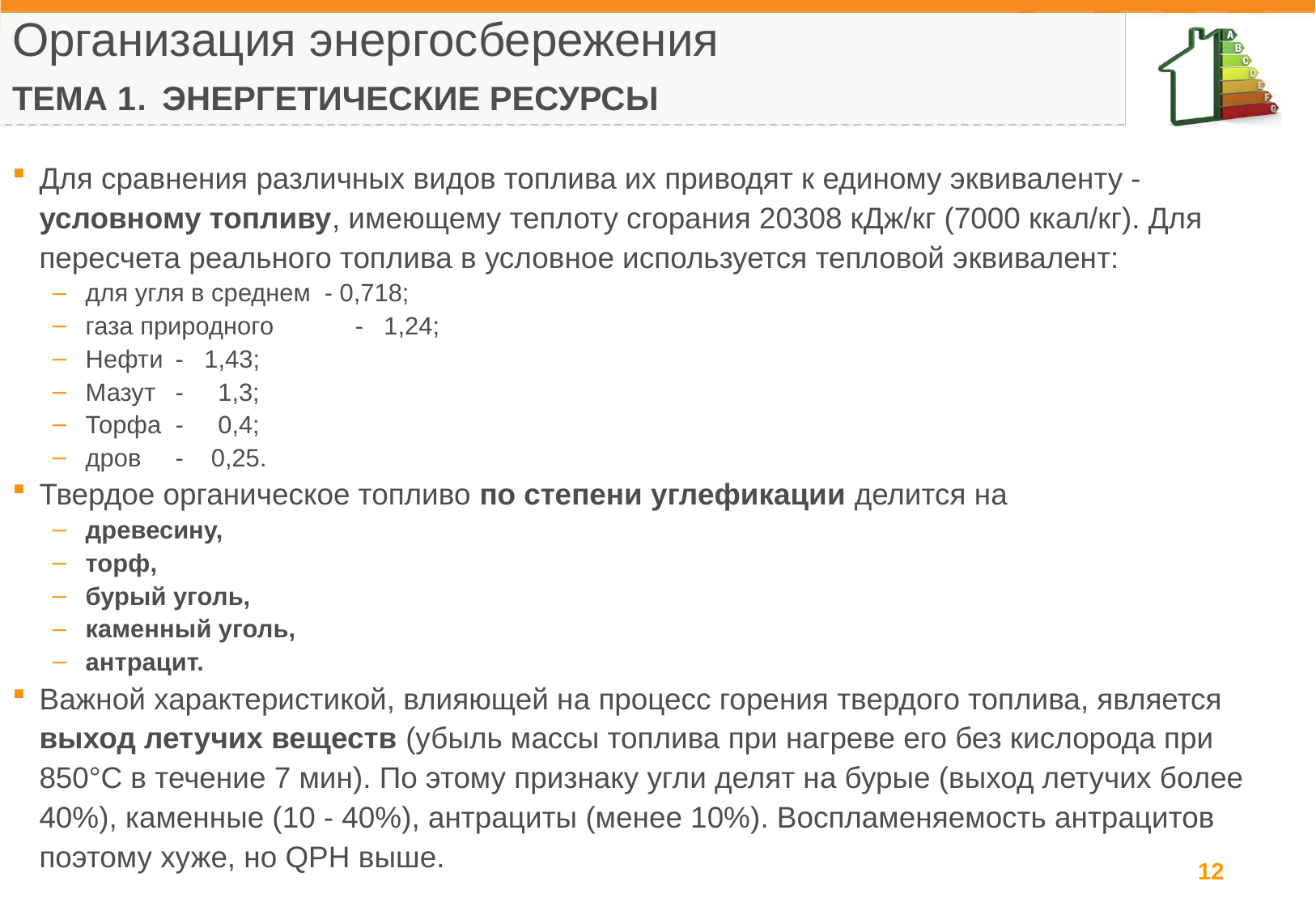

Организация энергосбережения
ТЕМА 1. ЭНЕРГЕТИЧЕСКИЕ РЕСУРСЫ
Для сравнения различных видов топлива их приводят к единому эквиваленту - условному топливу, имеющему теплоту сгорания 20308 кДж/кг (7000 ккал/кг). Для пересчета реального топлива в условное используется тепловой эквивалент:
для угля в среднем  - 0,718;
газа природного 	-   1,24;
Нефти		-   1,43;
Мазут		-     1,3;
Торфа		-     0,4;
дров 		-    0,25.
Твердое органическое топливо по степени углефикации делится на
древесину,
торф,
бурый уголь,
каменный уголь,
антрацит.
Важной характеристикой, влияющей на процесс горения твердого топлива, является выход летучих веществ (убыль массы топлива при нагреве его без кислорода при 850°С в течение 7 мин). По этому признаку угли делят на бурые (выход летучих более 40%), каменные (10 - 40%), антрациты (менее 10%). Воспламеняемость антрацитов поэтому хуже, но QPH выше.